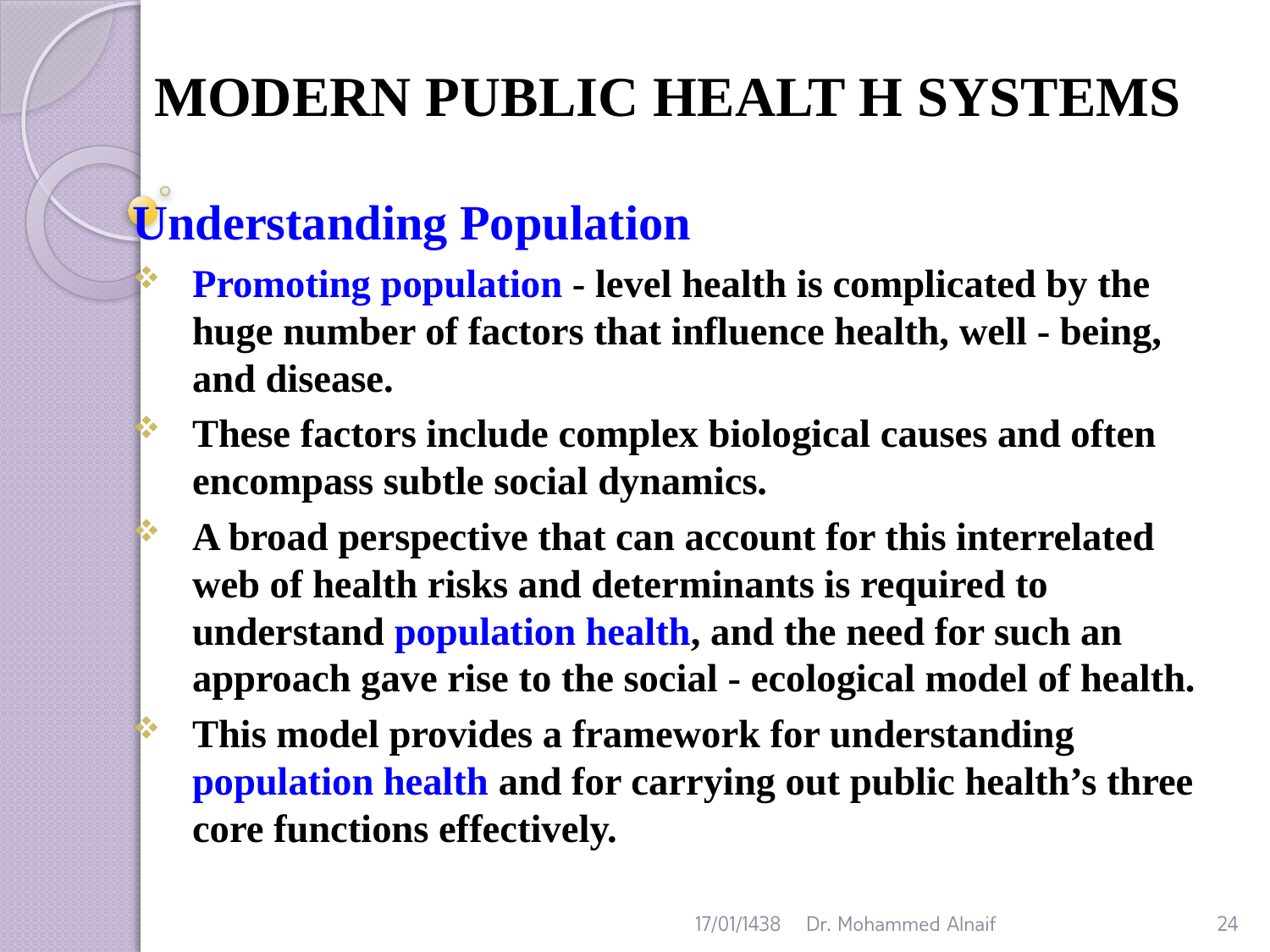

# MODERN PUBLIC HEALT H SYSTEMS
Understanding Population
Promoting population - level health is complicated by the huge number of factors that influence health, well - being, and disease.
These factors include complex biological causes and often encompass subtle social dynamics.
A broad perspective that can account for this interrelated web of health risks and determinants is required to understand population health, and the need for such an approach gave rise to the social - ecological model of health.
This model provides a framework for understanding population health and for carrying out public health’s three core functions effectively.
17/01/1438
Dr. Mohammed Alnaif
24